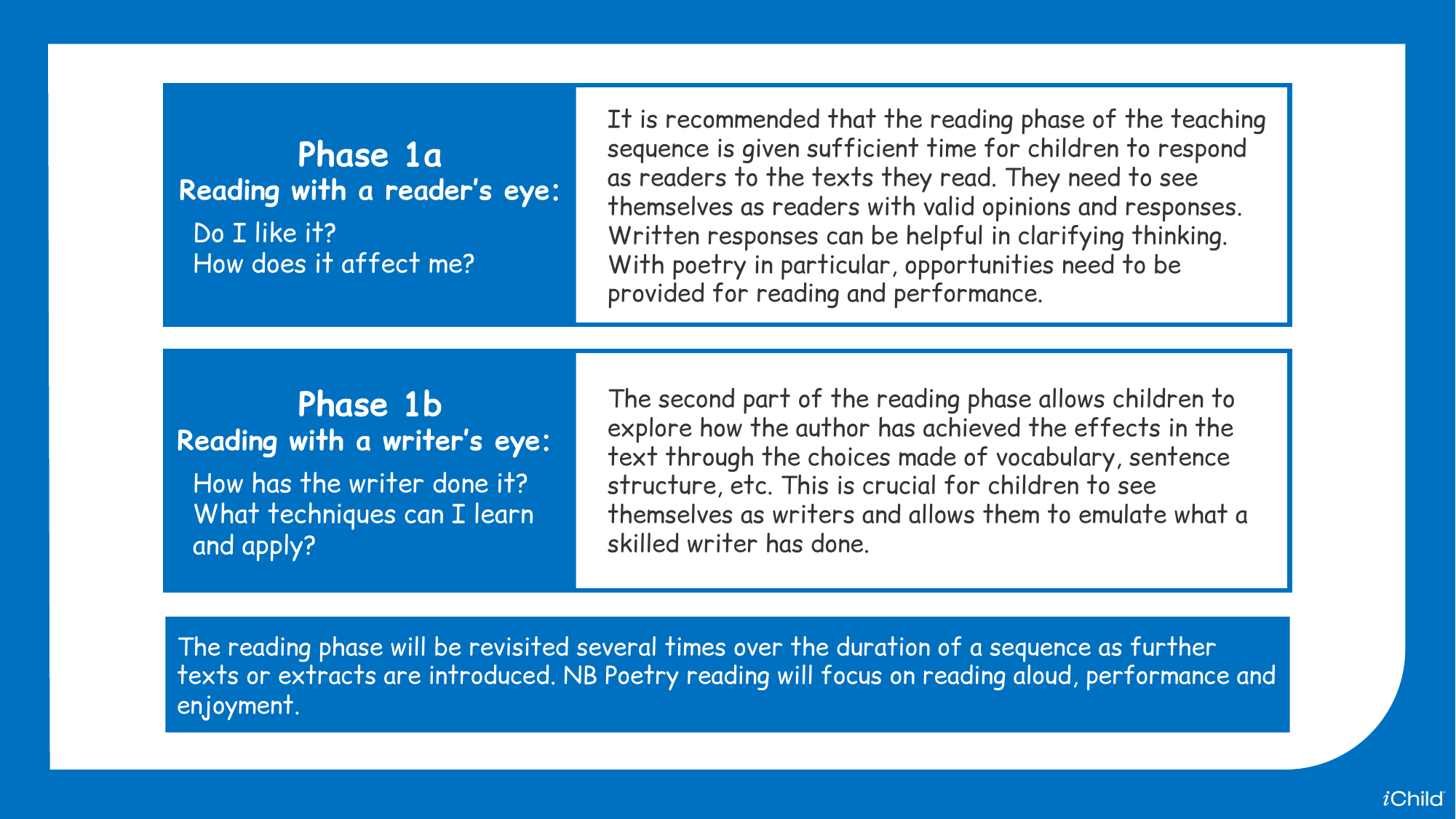

Phase 1a
Reading with a reader’s eye:
Do I like it?
How does it affect me?
It is recommended that the reading phase of the teaching sequence is given sufficient time for children to respond as readers to the texts they read. They need to see themselves as readers with valid opinions and responses. Written responses can be helpful in clarifying thinking. With poetry in particular, opportunities need to be provided for reading and performance.

Phase 1b
Reading with a writer’s eye:
How has the writer done it?
What techniques can I learn and apply?
The second part of the reading phase allows children to explore how the author has achieved the effects in the text through the choices made of vocabulary, sentence structure, etc. This is crucial for children to see themselves as writers and allows them to emulate what a skilled writer has done.
The reading phase will be revisited several times over the duration of a sequence as further texts or extracts are introduced. NB Poetry reading will focus on reading aloud, performance and enjoyment.